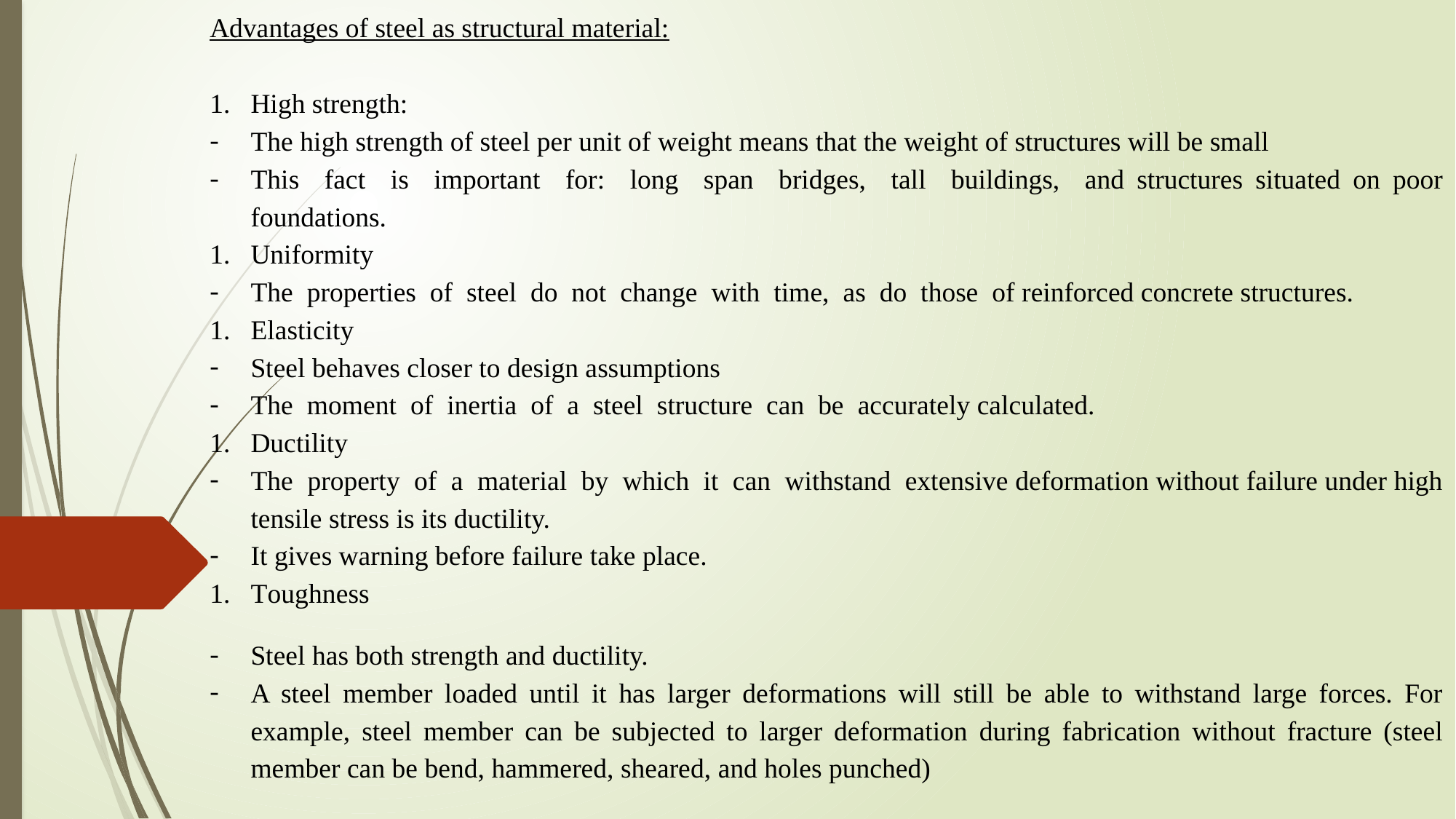

Advantages of steel as structural material:

High strength:
The high strength of steel per unit of weight means that the weight of structures will be small
This  fact  is  important  for:  long  span  bridges,  tall  buildings,  and structures situated on poor foundations.
Uniformity
The  properties  of  steel  do  not  change  with  time,  as  do  those  of reinforced concrete structures.
Elasticity
Steel behaves closer to design assumptions
The  moment  of  inertia  of  a  steel  structure  can  be  accurately calculated.
Ductility
The  property  of  a  material  by  which  it  can  withstand  extensive deformation without failure under high tensile stress is its ductility.
It gives warning before failure take place.
Toughness

Steel has both strength and ductility.
A steel member loaded until it has larger deformations will still be able to withstand large forces. For example, steel member can be subjected to larger deformation during fabrication without fracture (steel member can be bend, hammered, sheared, and holes punched)